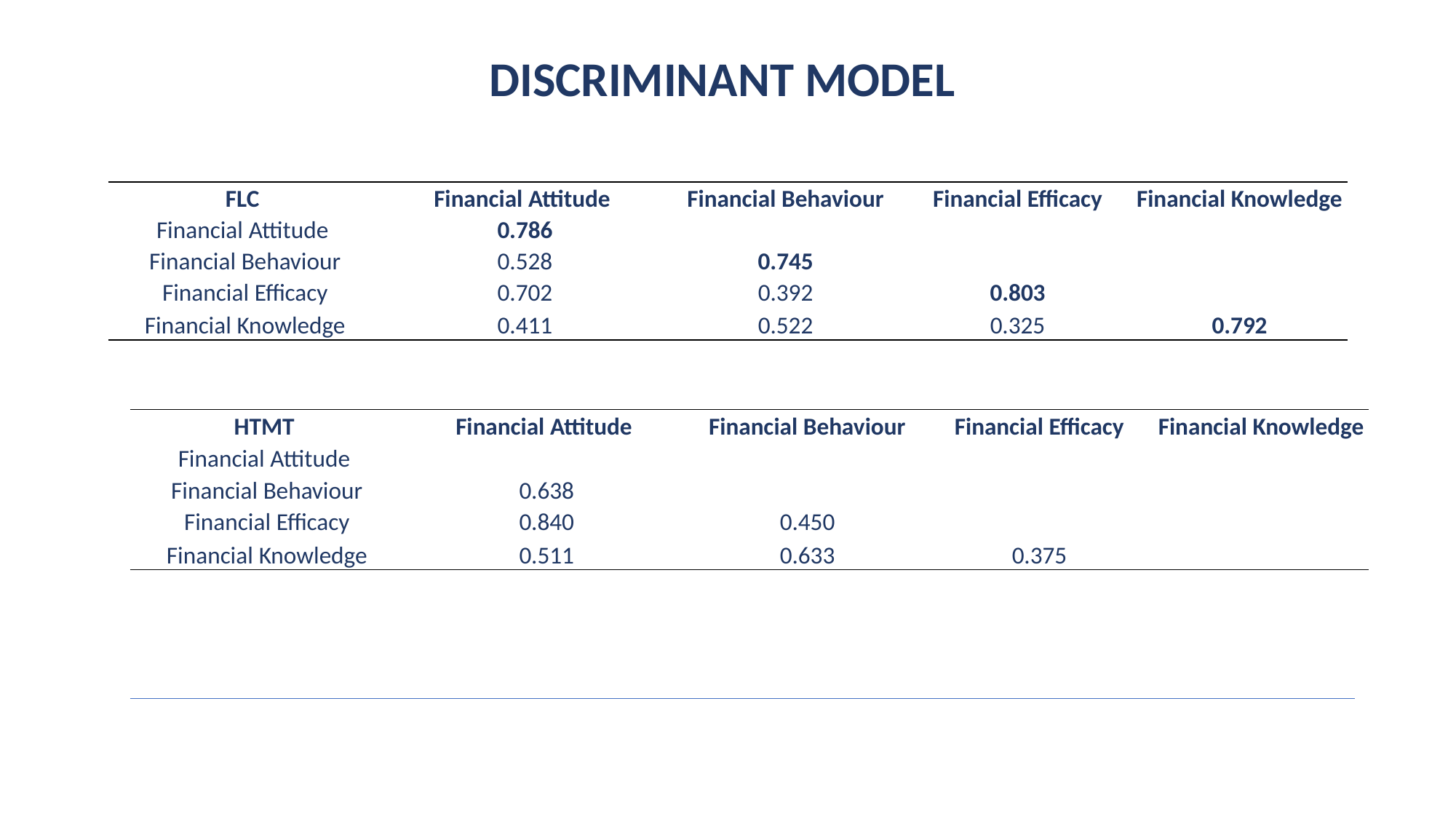

# DISCRIMINANT MODEL
| FLC | Financial Attitude | Financial Behaviour | Financial Efficacy | Financial Knowledge |
| --- | --- | --- | --- | --- |
| Financial Attitude | 0.786 |  |  |  |
| Financial Behaviour | 0.528 | 0.745 |  |  |
| Financial Efficacy | 0.702 | 0.392 | 0.803 |  |
| Financial Knowledge | 0.411 | 0.522 | 0.325 | 0.792 |
| HTMT | Financial Attitude | Financial Behaviour | Financial Efficacy | Financial Knowledge |
| --- | --- | --- | --- | --- |
| Financial Attitude |  |  |  |  |
| Financial Behaviour | 0.638 |  |  |  |
| Financial Efficacy | 0.840 | 0.450 |  |  |
| Financial Knowledge | 0.511 | 0.633 | 0.375 |  |